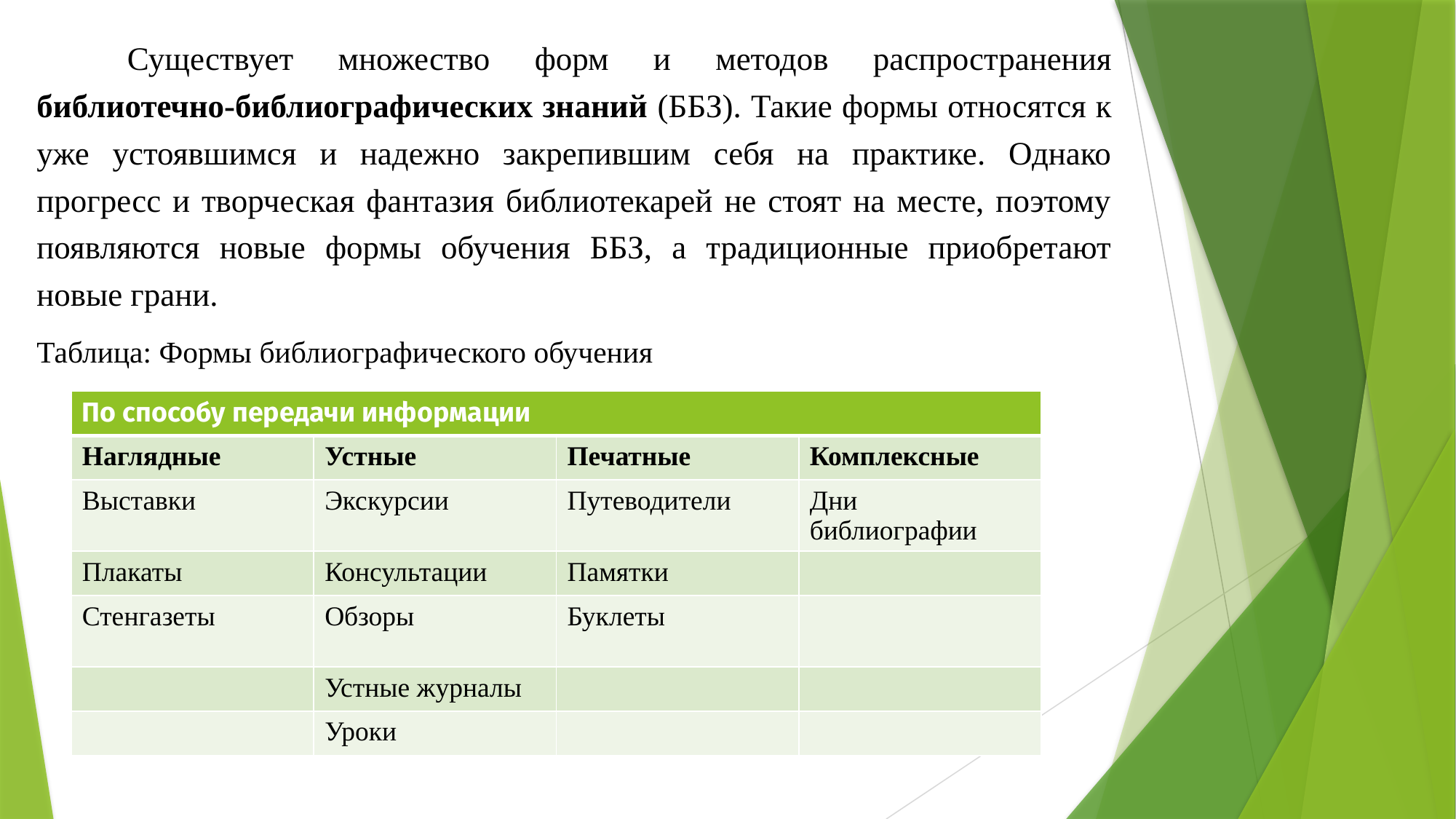

Существует множество форм и методов распространения библиотечно-библиографических знаний (ББЗ). Такие формы относятся к уже устоявшимся и надежно закрепившим себя на практике. Однако прогресс и творческая фантазия библиотекарей не стоят на месте, поэтому появляются новые формы обучения ББЗ, а традиционные приобретают новые грани.
Таблица: Формы библиографического обучения
| По способу передачи информации |  |  |  |
| --- | --- | --- | --- |
| Наглядные | Устные | Печатные | Комплексные |
| Выставки | Экскурсии | Путеводители | Дни библиографии |
| Плакаты | Консультации | Памятки |  |
| Стенгазеты | Обзоры | Буклеты |  |
|  | Устные журналы |  |  |
|  | Уроки |  |  |